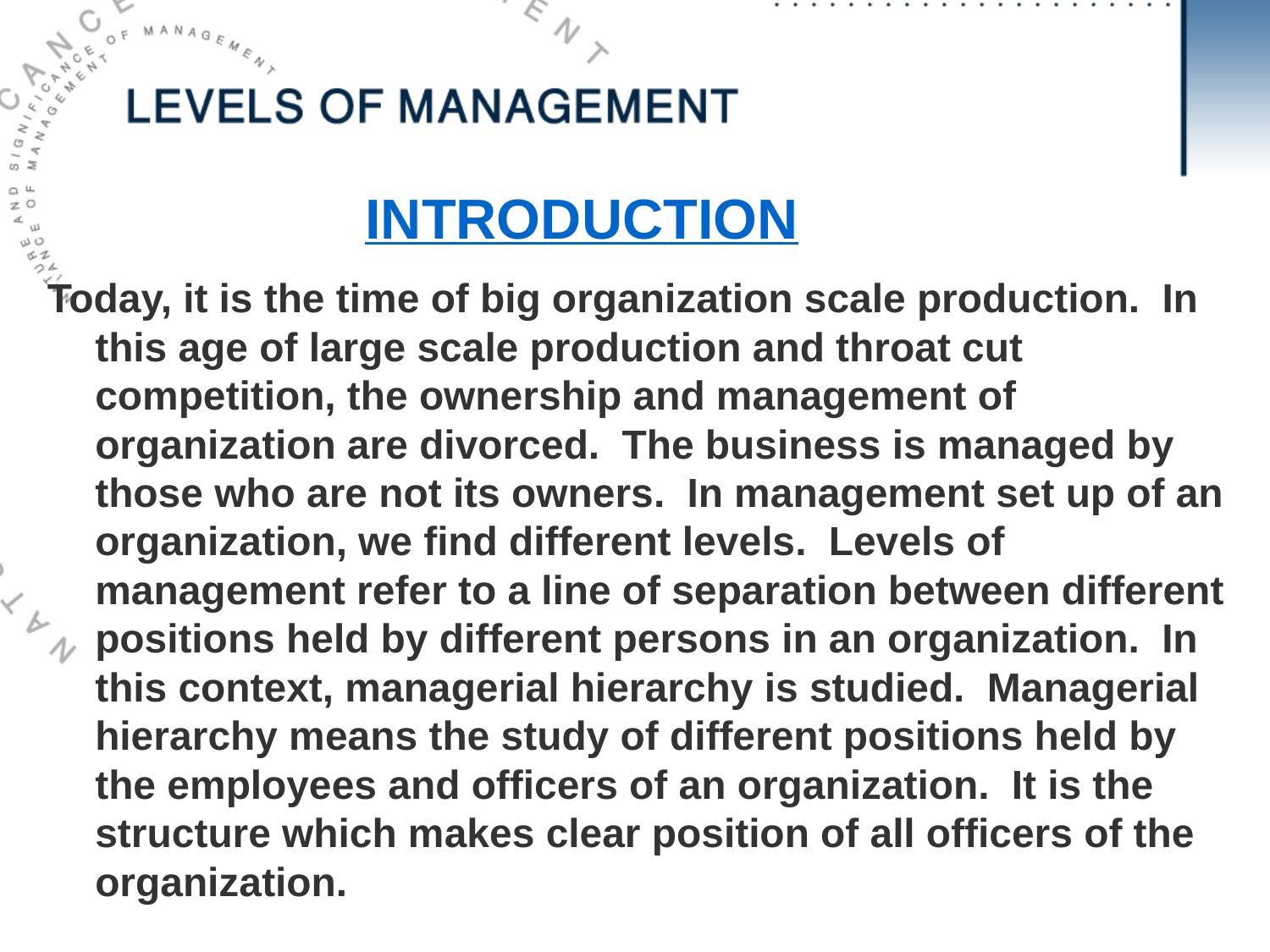

INTRODUCTION
Today, it is the time of big organization scale production.  In this age of large scale production and throat cut competition, the ownership and management of organization are divorced.  The business is managed by those who are not its owners.  In management set up of an organization, we find different levels.  Levels of management refer to a line of separation between different positions held by different persons in an organization.  In this context, managerial hierarchy is studied.  Managerial hierarchy means the study of different positions held by the employees and officers of an organization.  It is the structure which makes clear position of all officers of the organization.